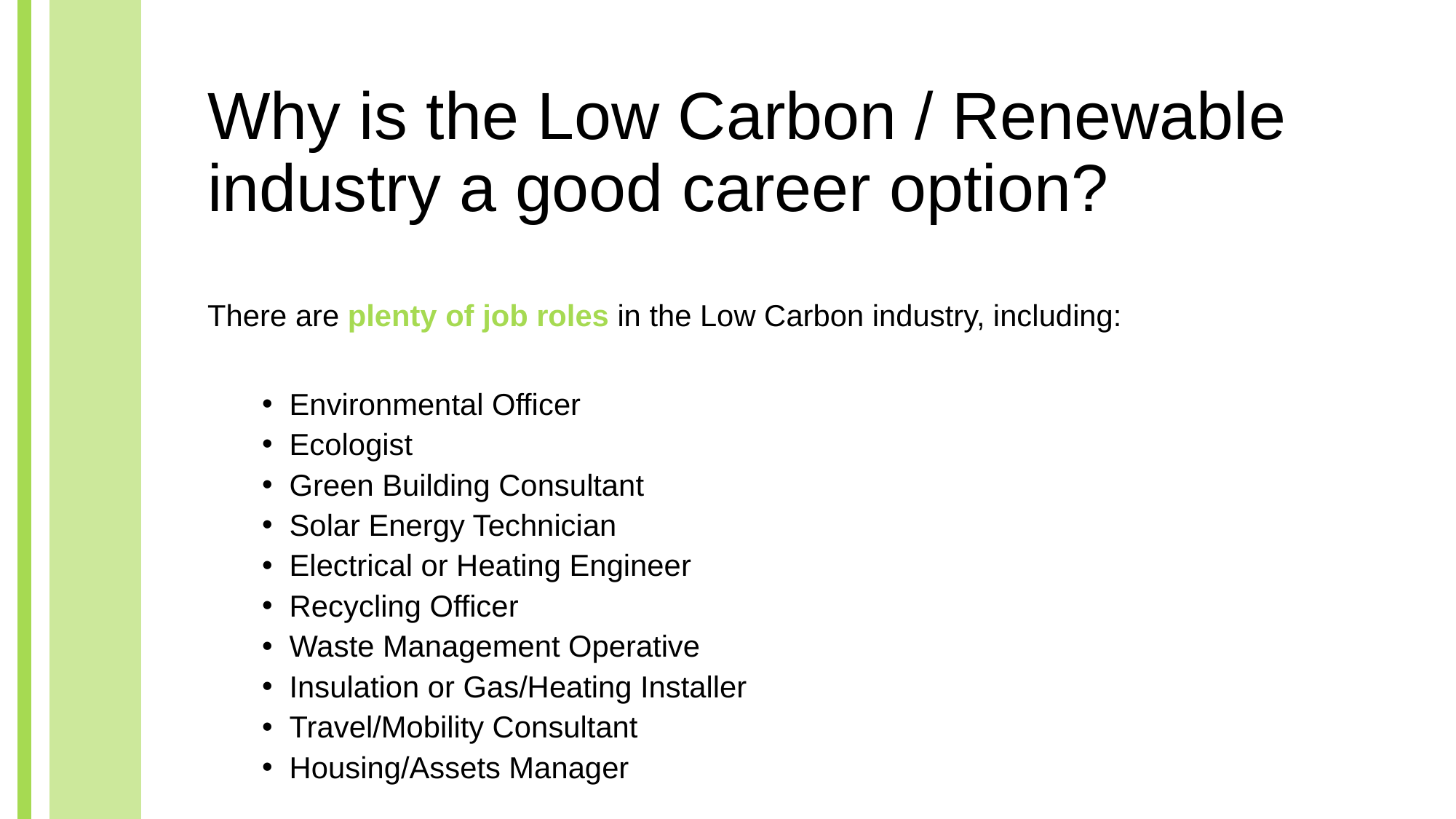

# Why is the Low Carbon / Renewable industry a good career option?
There are plenty of job roles in the Low Carbon industry, including:

Environmental Officer
Ecologist
Green Building Consultant
Solar Energy Technician
Electrical or Heating Engineer
Recycling Officer
Waste Management Operative
Insulation or Gas/Heating Installer
Travel/Mobility Consultant
Housing/Assets Manager